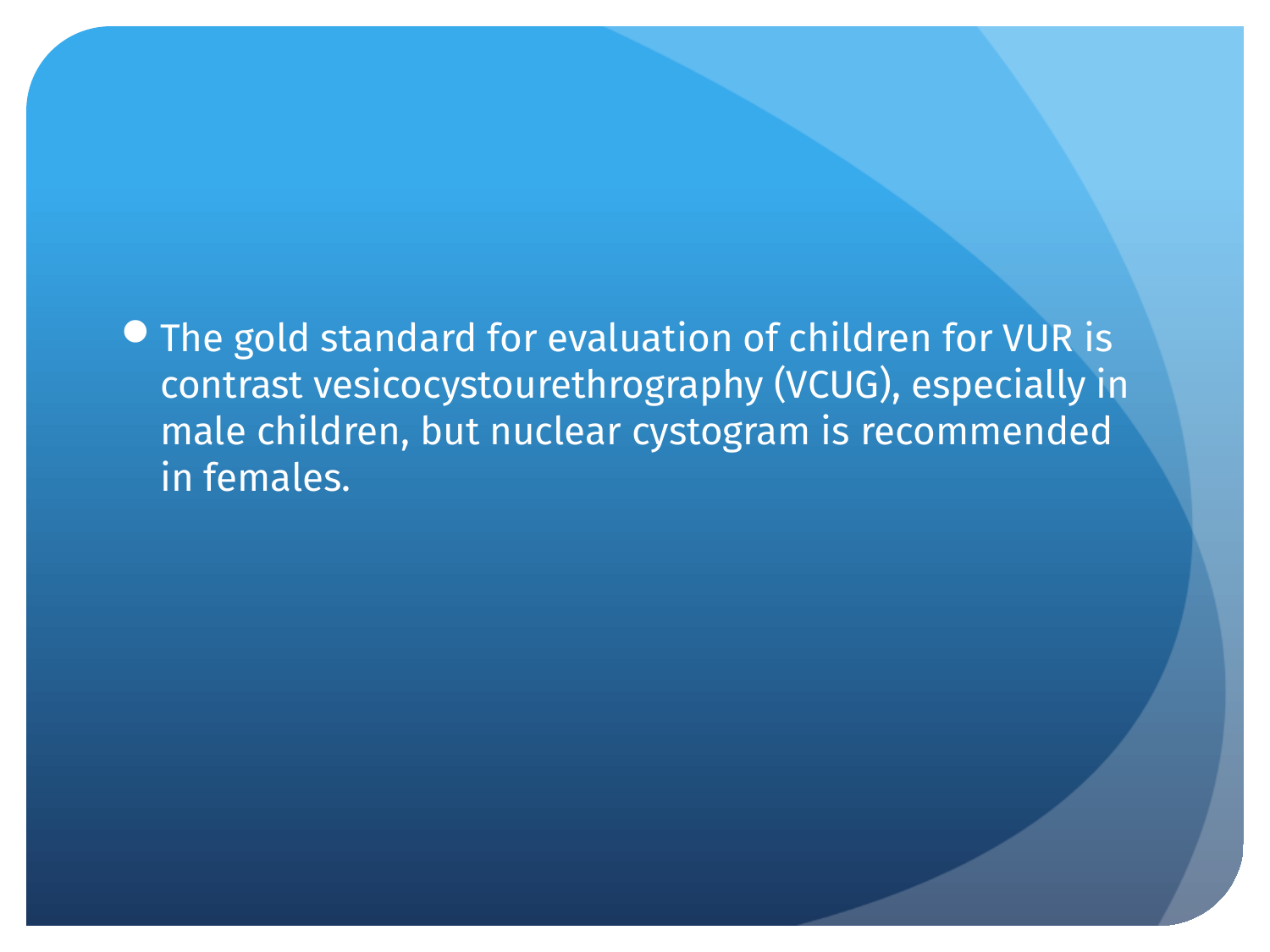

#
The gold standard for evaluation of children for VUR is contrast vesicocystourethrography (VCUG), especially in male children, but nuclear cystogram is recommended in females.